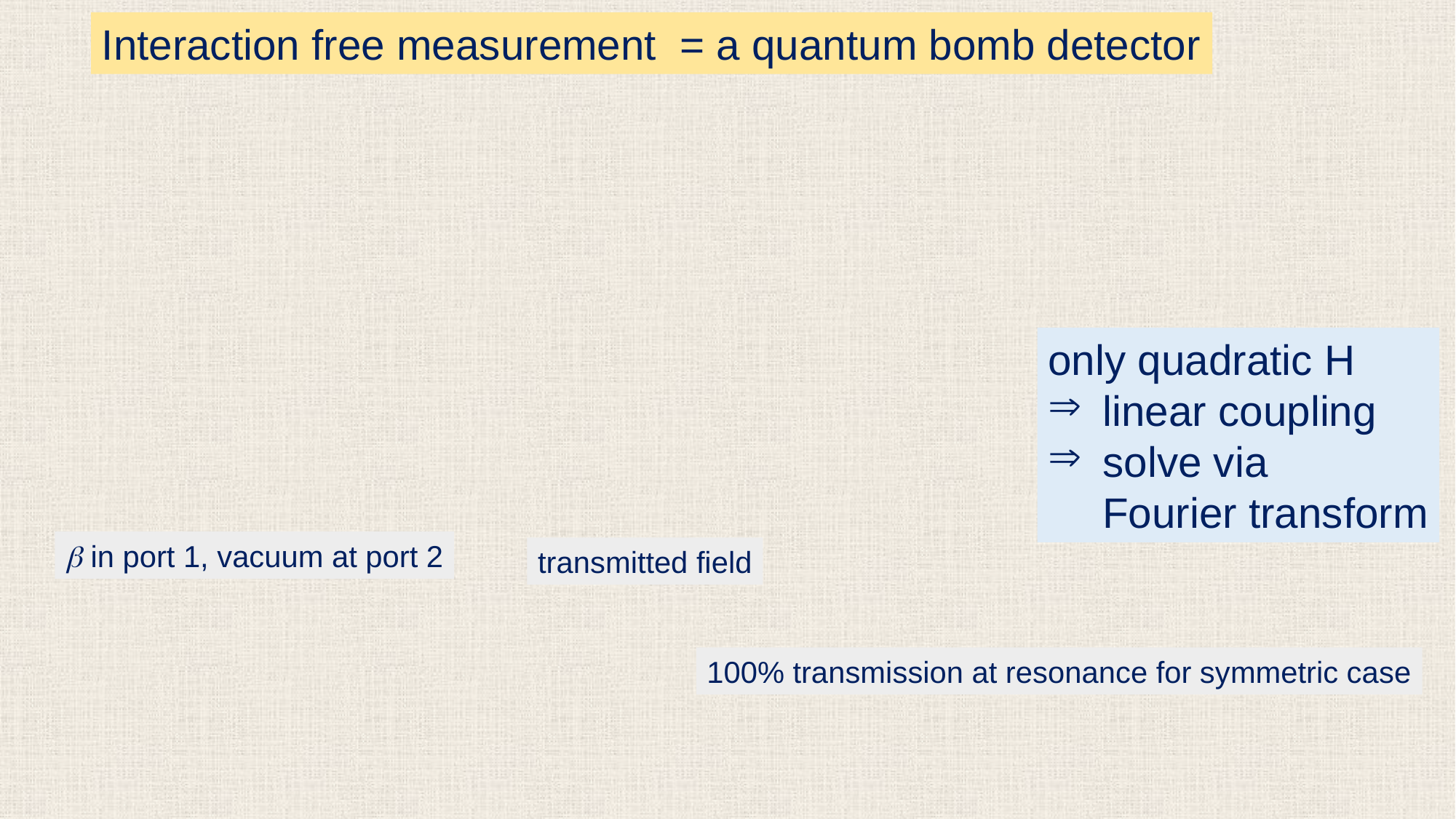

Interaction free measurement  = a quantum bomb detector
only quadratic H
linear coupling
solve via
Fourier transform
β in port 1, vacuum at port 2
transmitted field
100% transmission at resonance for symmetric case